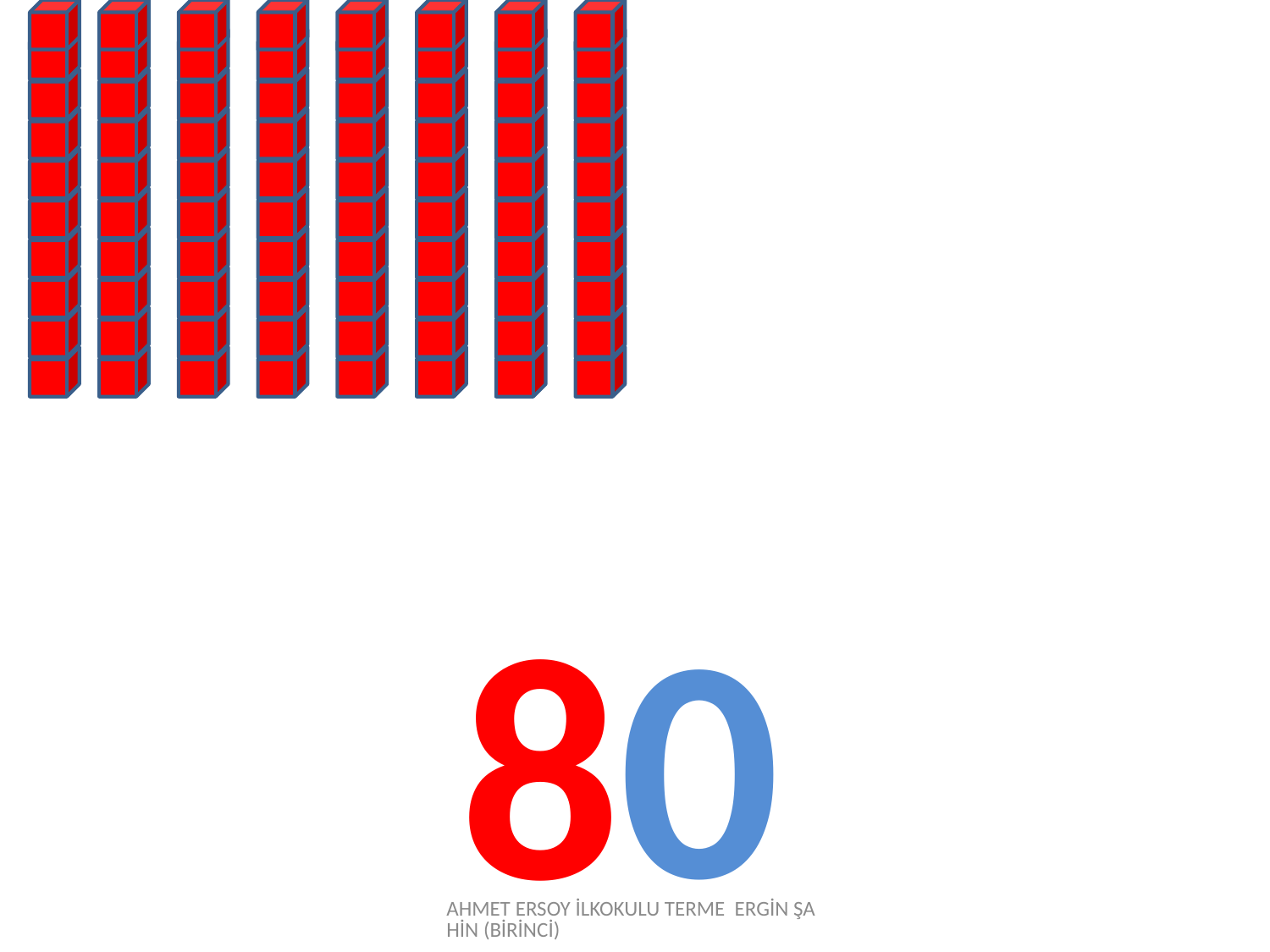

0
8
AHMET ERSOY İLKOKULU TERME  ERGİN ŞAHİN (BİRİNCİ)